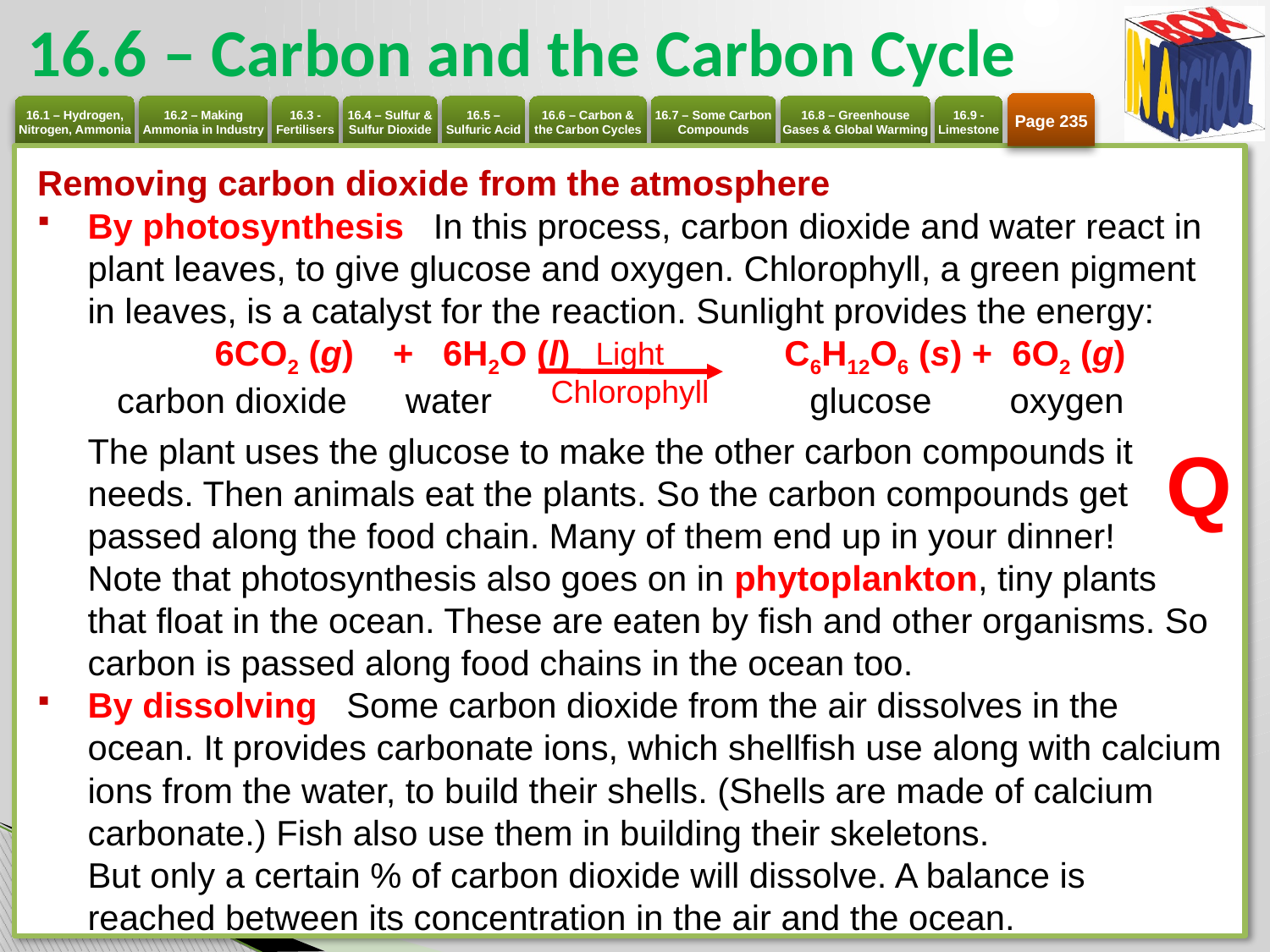

# 16.6 – Carbon and the Carbon Cycle
Page 235
Removing carbon dioxide from the atmosphere
By photosynthesis   In this process, carbon dioxide and water react in plant leaves, to give glucose and oxygen. Chlorophyll, a green pigment in leaves, is a catalyst for the reaction. Sunlight provides the energy:
	6CO2 (g)    +   6H2O (l)                      C6H12O6 (s) +  6O2 (g)
   carbon dioxide      water 	                      glucose        oxygen
The plant uses the glucose to make the other carbon compounds it needs. Then animals eat the plants. So the carbon compounds get passed along the food chain. Many of them end up in your dinner!
Note that photosynthesis also goes on in phytoplankton, tiny plants that float in the ocean. These are eaten by fish and other organisms. So carbon is passed along food chains in the ocean too.
By dissolving   Some carbon dioxide from the air dissolves in the ocean. It provides carbonate ions, which shellfish use along with calcium ions from the water, to build their shells. (Shells are made of calcium carbonate.) Fish also use them in building their skeletons.
But only a certain % of carbon dioxide will dissolve. A balance is reached between its concentration in the air and the ocean.
Light
Chlorophyll
Q